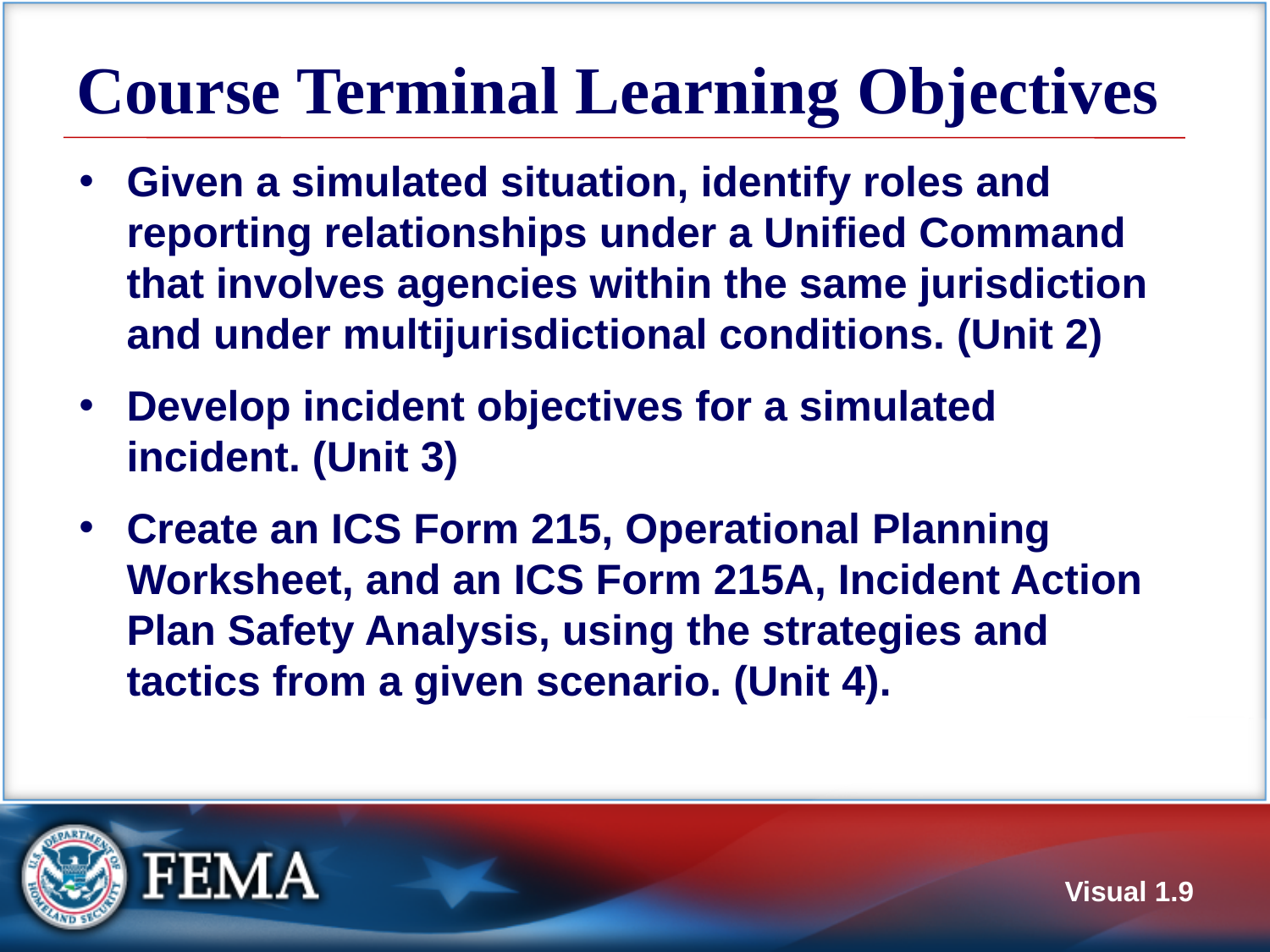

# Course Terminal Learning Objectives
Given a simulated situation, identify roles and reporting relationships under a Unified Command that involves agencies within the same jurisdiction and under multijurisdictional conditions. (Unit 2)
Develop incident objectives for a simulated incident. (Unit 3)
Create an ICS Form 215, Operational Planning Worksheet, and an ICS Form 215A, Incident Action Plan Safety Analysis, using the strategies and tactics from a given scenario. (Unit 4).
Visual 1.9